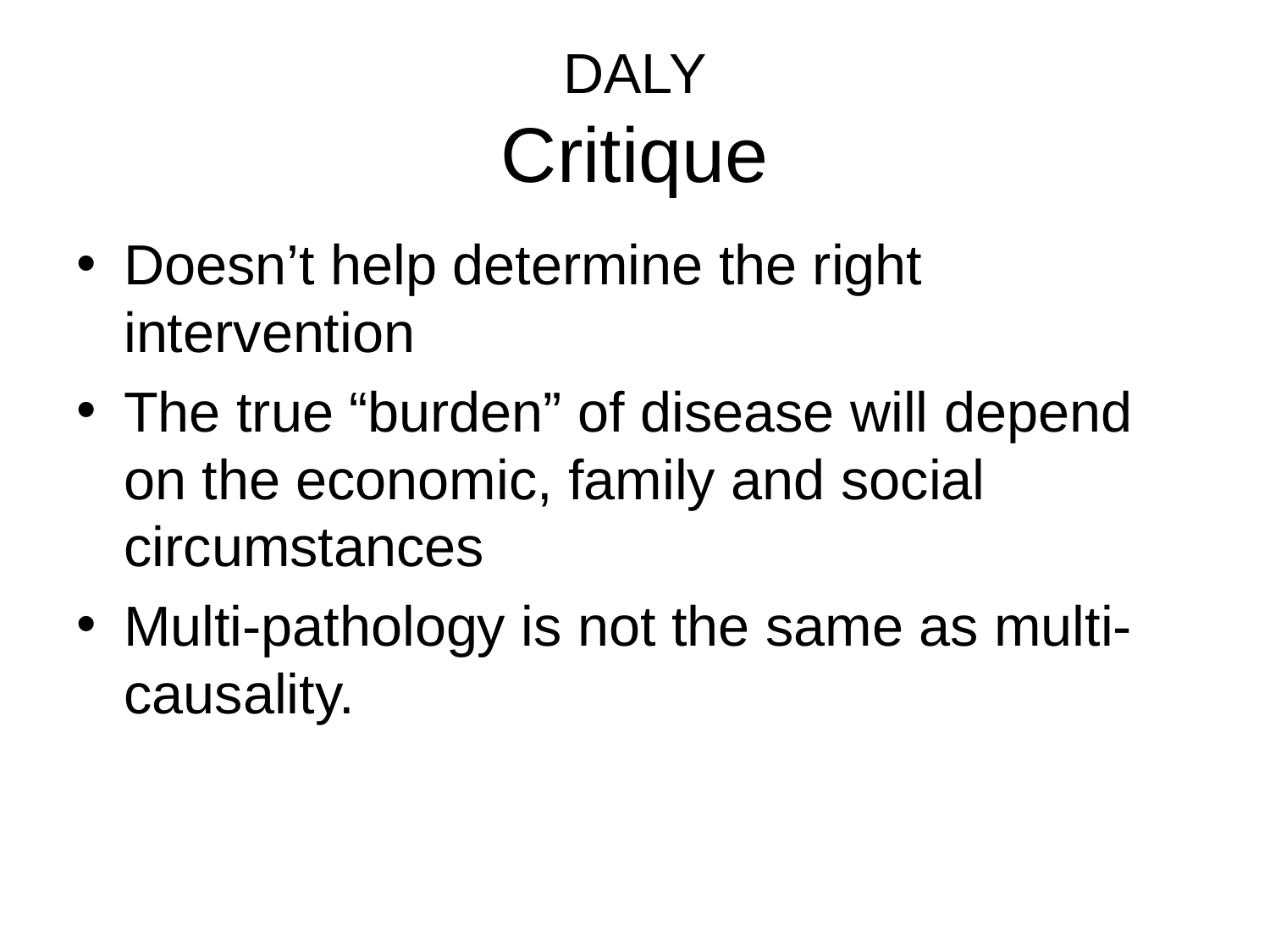

# DALY Critique
Doesn’t help determine the right intervention
The true “burden” of disease will depend on the economic, family and social circumstances
Multi-pathology is not the same as multi-causality.